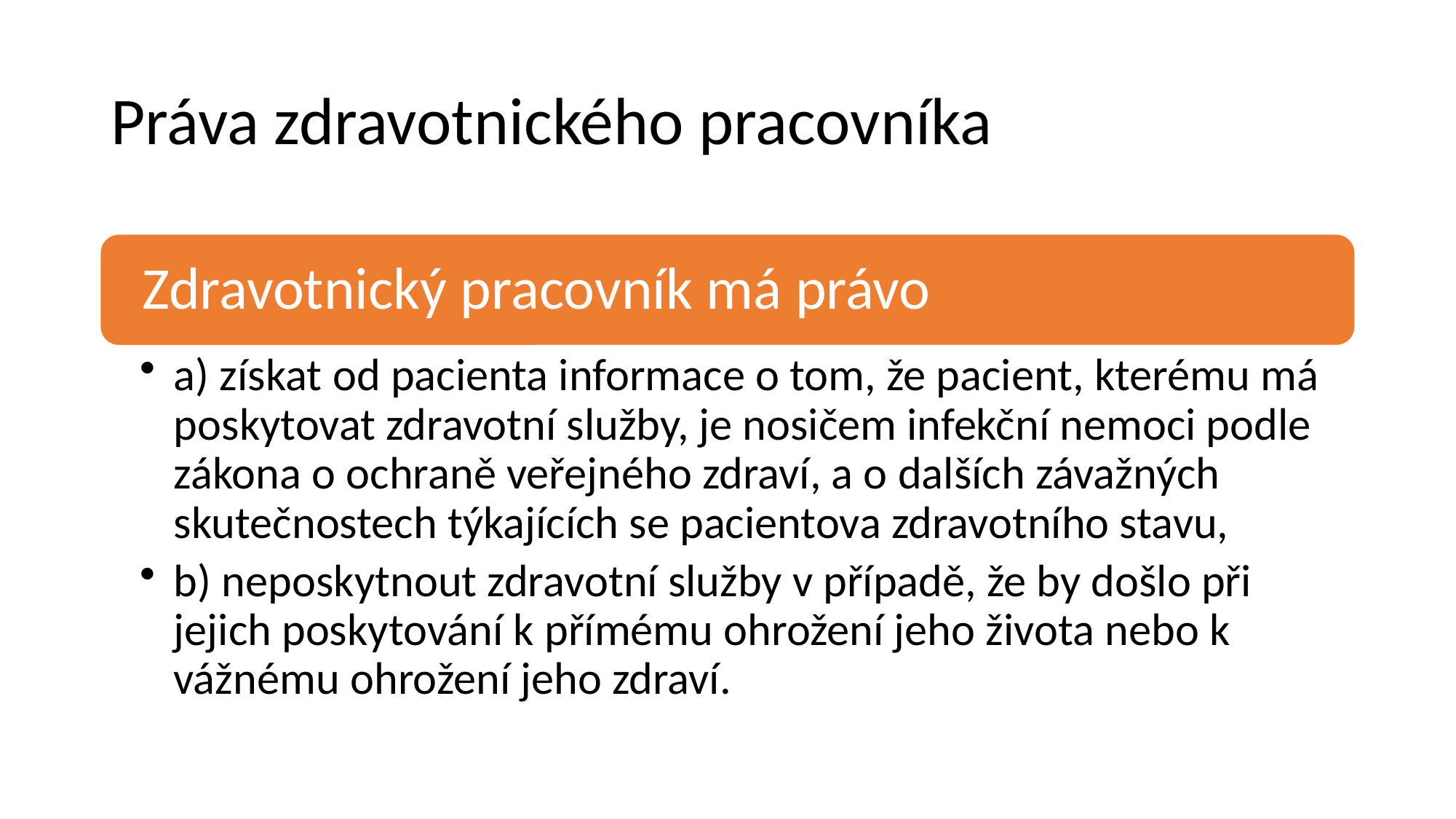

# Práva zdravotnického pracovníka
 Zdravotnický pracovník má právo
a) získat od pacienta informace o tom, že pacient, kterému má poskytovat zdravotní služby, je nosičem infekční nemoci podle zákona o ochraně veřejného zdraví, a o dalších závažných skutečnostech týkajících se pacientova zdravotního stavu,
b) neposkytnout zdravotní služby v případě, že by došlo při jejich poskytování k přímému ohrožení jeho života nebo k vážnému ohrožení jeho zdraví.